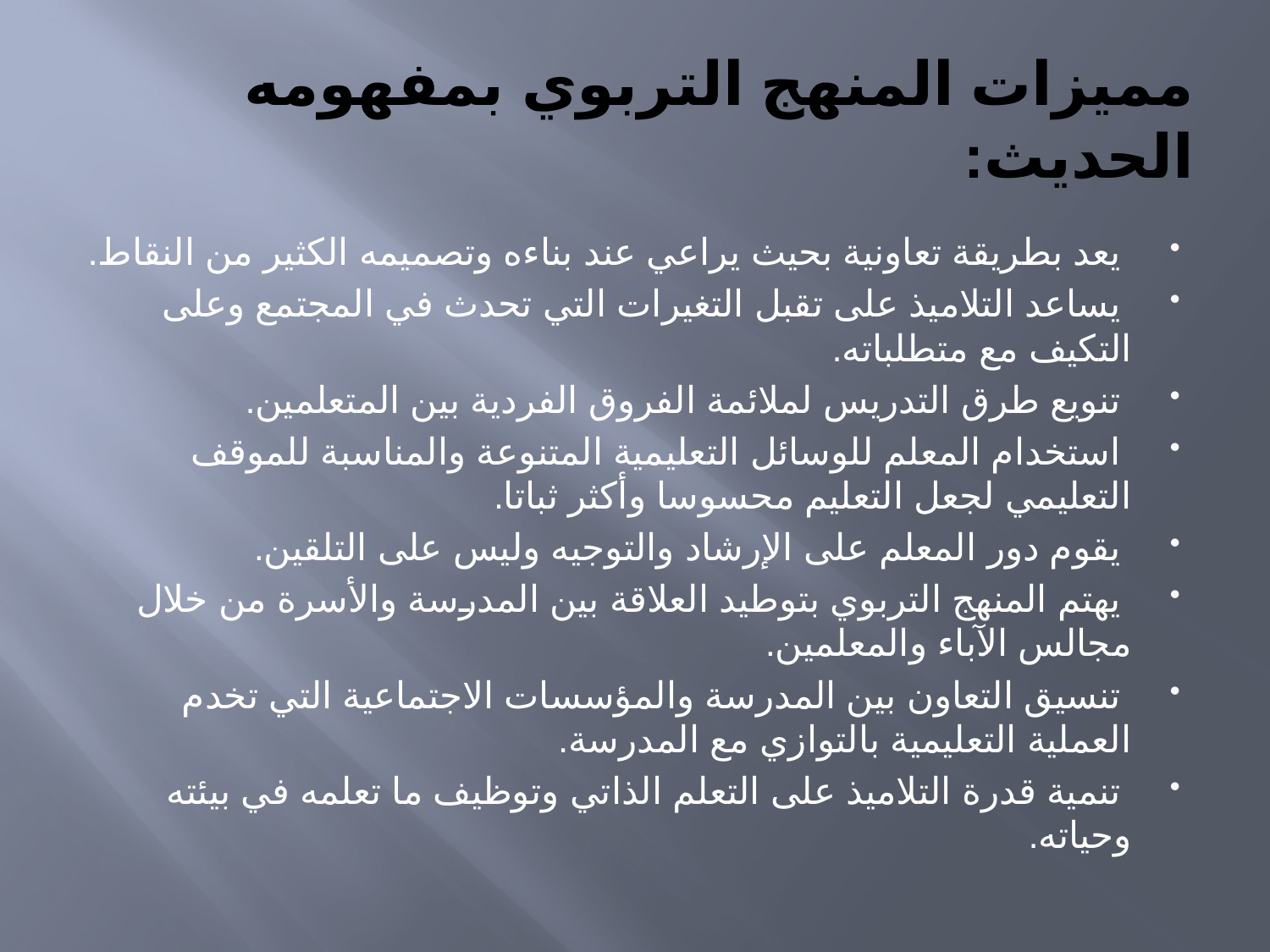

# مميزات المنهج التربوي بمفهومه الحديث:
 يعد بطريقة تعاونية بحيث يراعي عند بناءه وتصميمه الكثير من النقاط.
 يساعد التلاميذ على تقبل التغيرات التي تحدث في المجتمع وعلى التكيف مع متطلباته.
 تنويع طرق التدريس لملائمة الفروق الفردية بين المتعلمين.
 استخدام المعلم للوسائل التعليمية المتنوعة والمناسبة للموقف التعليمي لجعل التعليم محسوسا وأكثر ثباتا.
 يقوم دور المعلم على الإرشاد والتوجيه وليس على التلقين.
 يهتم المنهج التربوي بتوطيد العلاقة بين المدرسة والأسرة من خلال مجالس الآباء والمعلمين.
 تنسيق التعاون بين المدرسة والمؤسسات الاجتماعية التي تخدم العملية التعليمية بالتوازي مع المدرسة.
 تنمية قدرة التلاميذ على التعلم الذاتي وتوظيف ما تعلمه في بيئته وحياته.